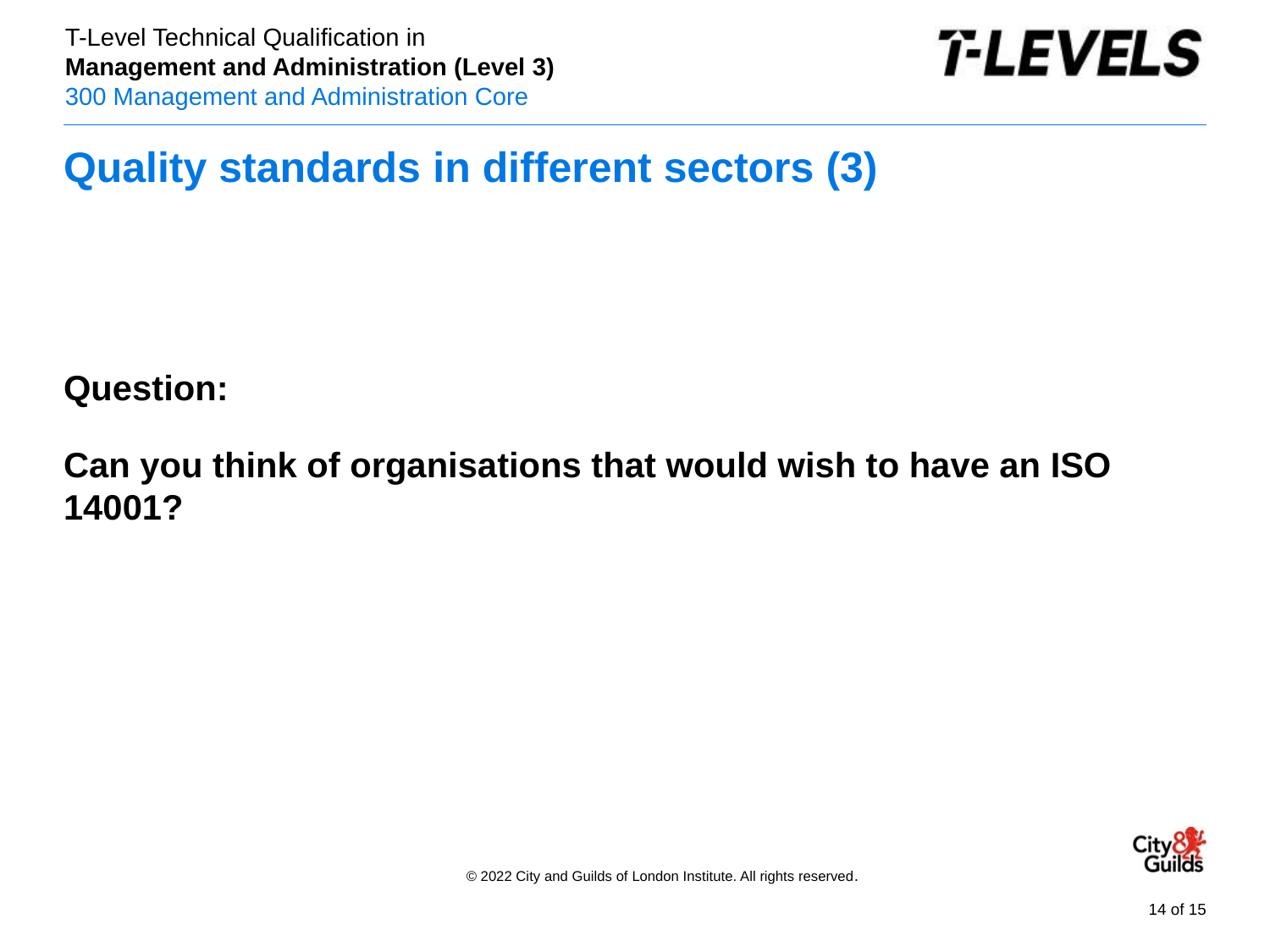

# Quality standards in different sectors (3)

Question:
Can you think of organisations that would wish to have an ISO 14001?